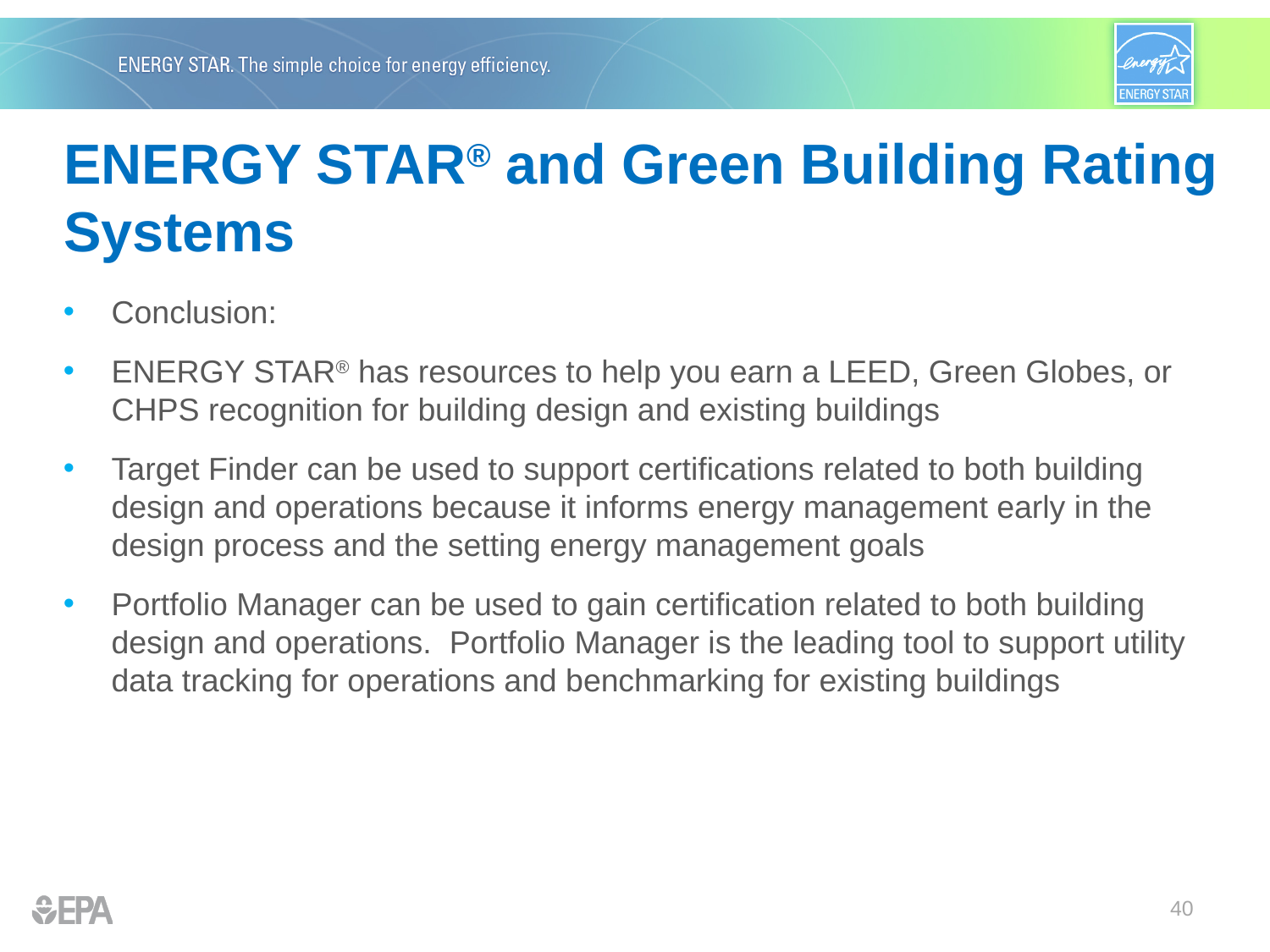

# ENERGY STAR® and Green Building Rating Systems
Conclusion:
ENERGY STAR® has resources to help you earn a LEED, Green Globes, or CHPS recognition for building design and existing buildings
Target Finder can be used to support certifications related to both building design and operations because it informs energy management early in the design process and the setting energy management goals
Portfolio Manager can be used to gain certification related to both building design and operations.  Portfolio Manager is the leading tool to support utility data tracking for operations and benchmarking for existing buildings
40